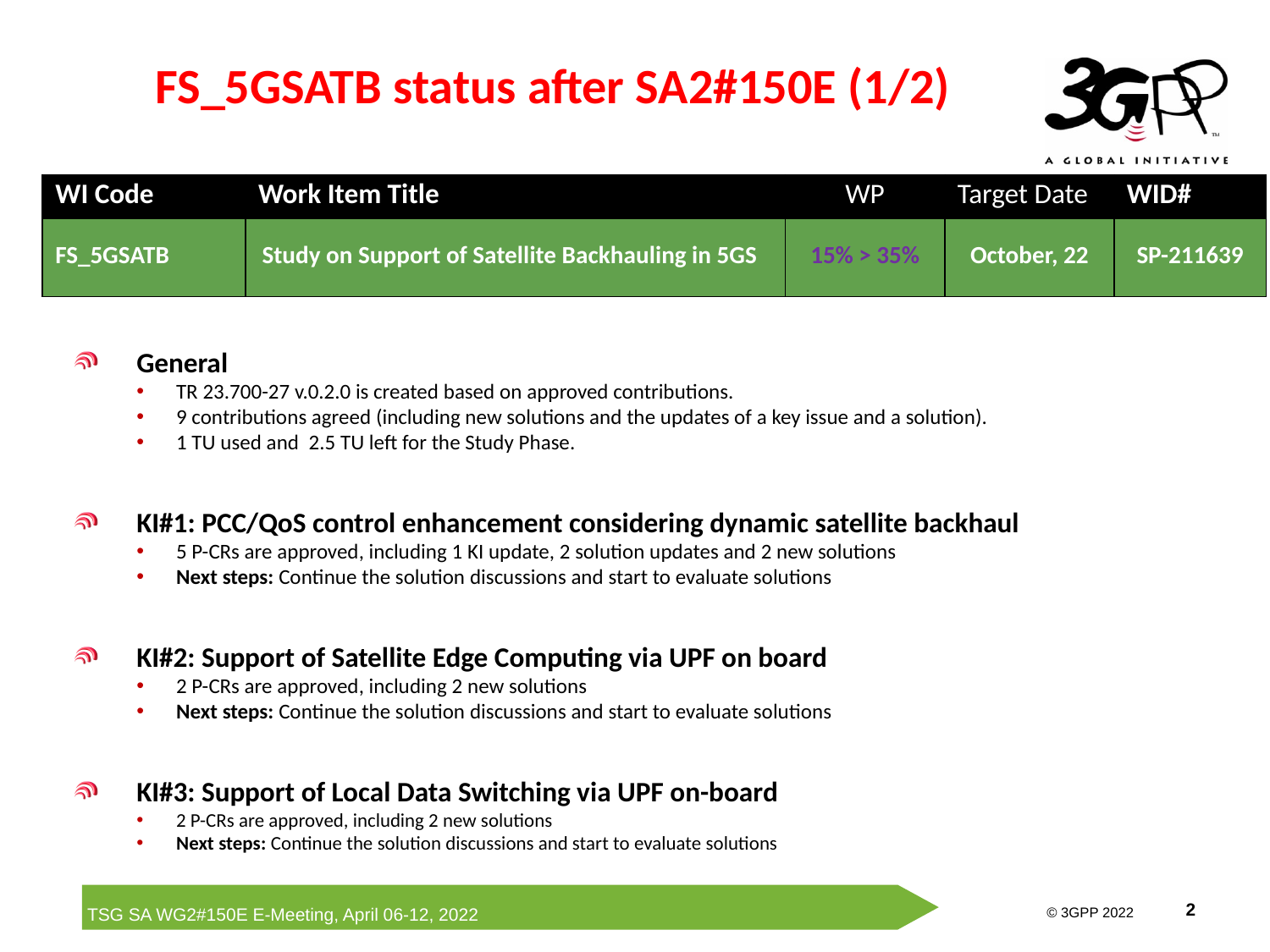

# FS_5GSATB status after SA2#150E (1/2)
| WI Code | Work Item Title | WP | Target Date | WID# |
| --- | --- | --- | --- | --- |
| FS\_5GSATB | Study on Support of Satellite Backhauling in 5GS | 15% > 35% | October, 22 | SP-211639 |
General
TR 23.700-27 v.0.2.0 is created based on approved contributions.
9 contributions agreed (including new solutions and the updates of a key issue and a solution).
1 TU used and  2.5 TU left for the Study Phase.

KI#1: PCC/QoS control enhancement considering dynamic satellite backhaul
5 P-CRs are approved, including 1 KI update, 2 solution updates and 2 new solutions
Next steps: Continue the solution discussions and start to evaluate solutions

KI#2: Support of Satellite Edge Computing via UPF on board
2 P-CRs are approved, including 2 new solutions
Next steps: Continue the solution discussions and start to evaluate solutions

KI#3: Support of Local Data Switching via UPF on-board
2 P-CRs are approved, including 2 new solutions
Next steps: Continue the solution discussions and start to evaluate solutions